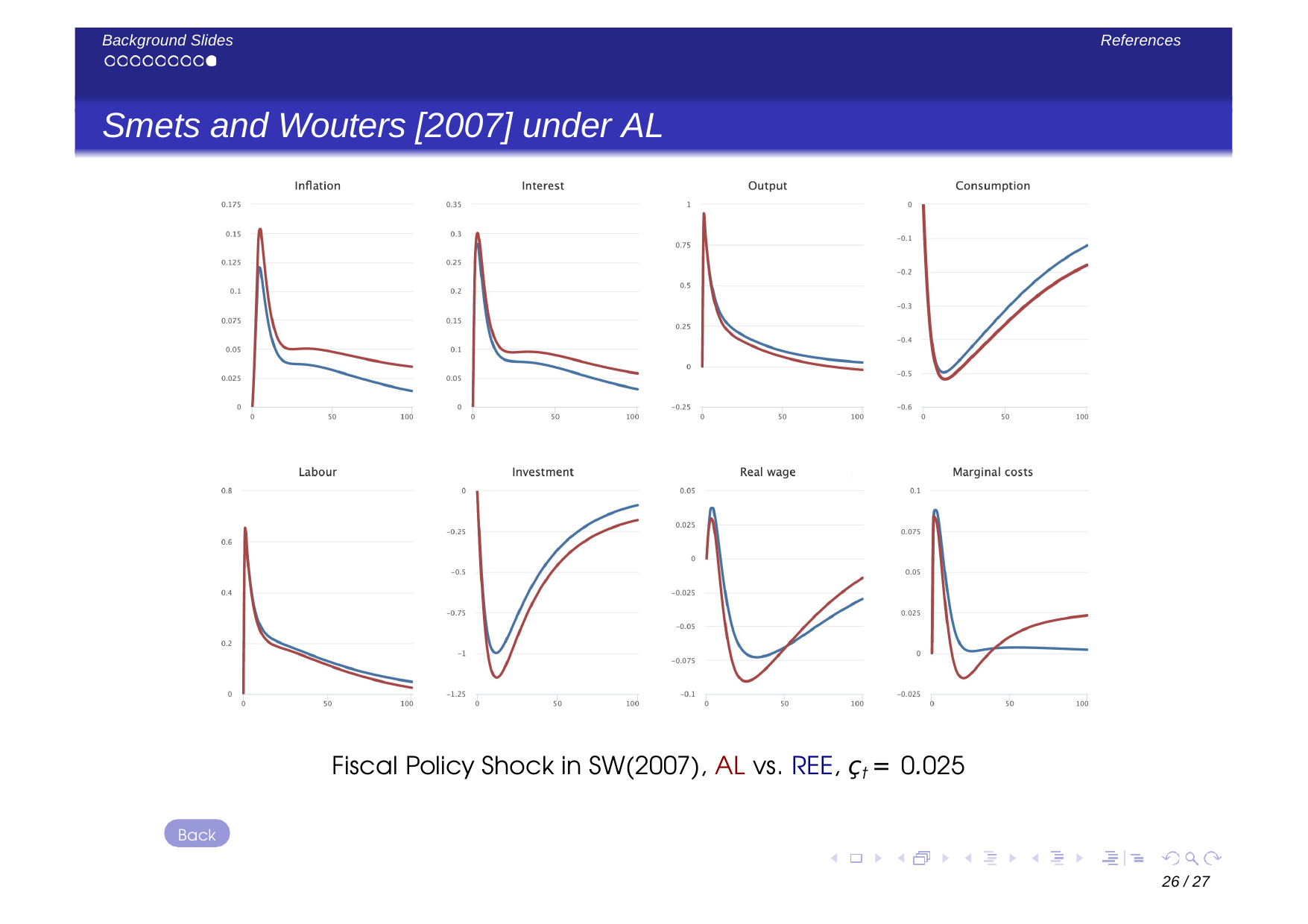

Background Slides
References

# Smets and Wouters [2007] under AL

Fiscal Policy Shock in SW(2007), AL vs. REE, çt = 0.025

Back
26 / 27